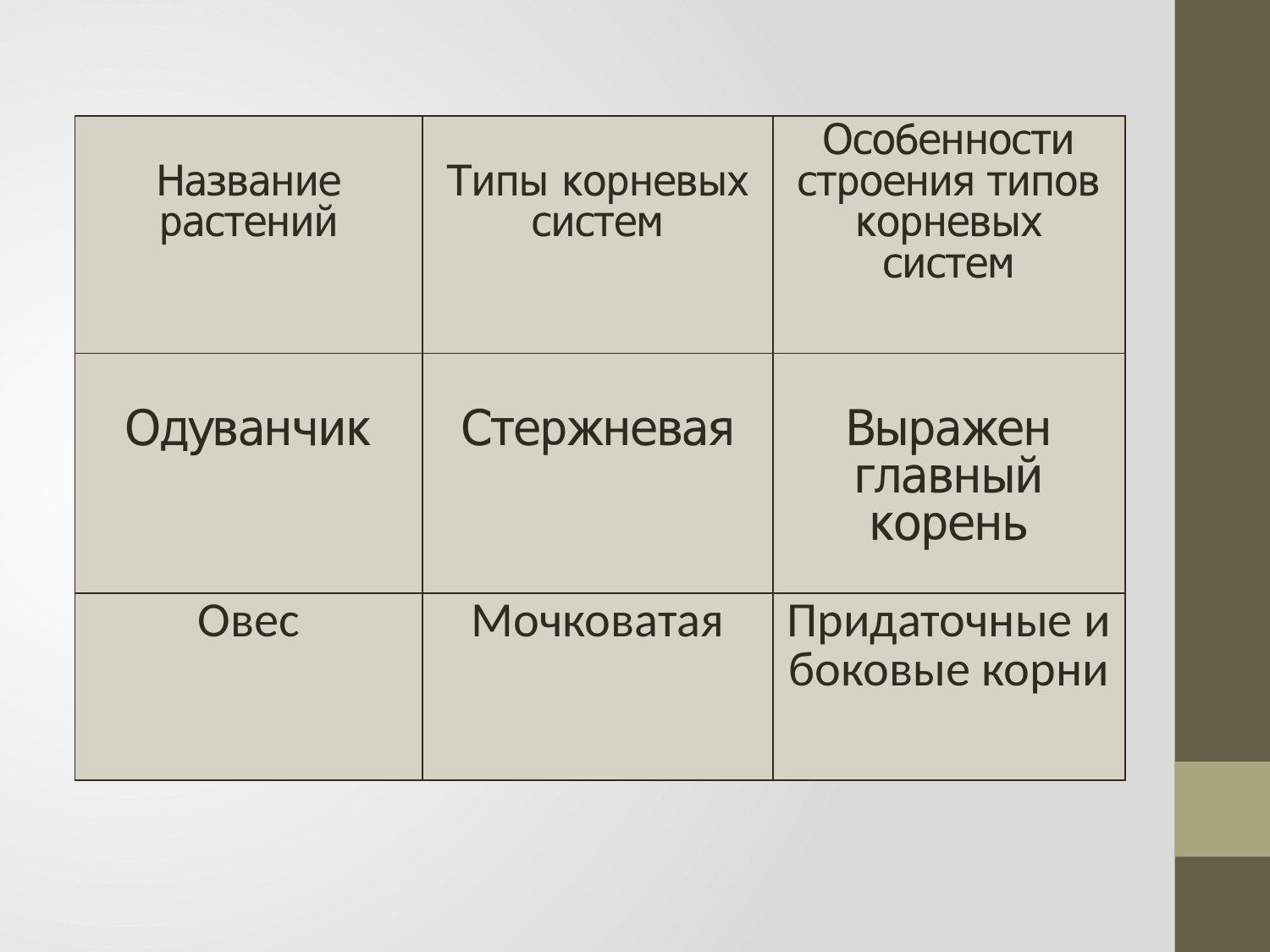

| Название растений | Типы корневых систем | Особенности строения типов корневых систем |
| --- | --- | --- |
| Одуванчик | Стержневая | Выражен главный корень |
| Овес | Мочковатая | Придаточные и боковые корни |